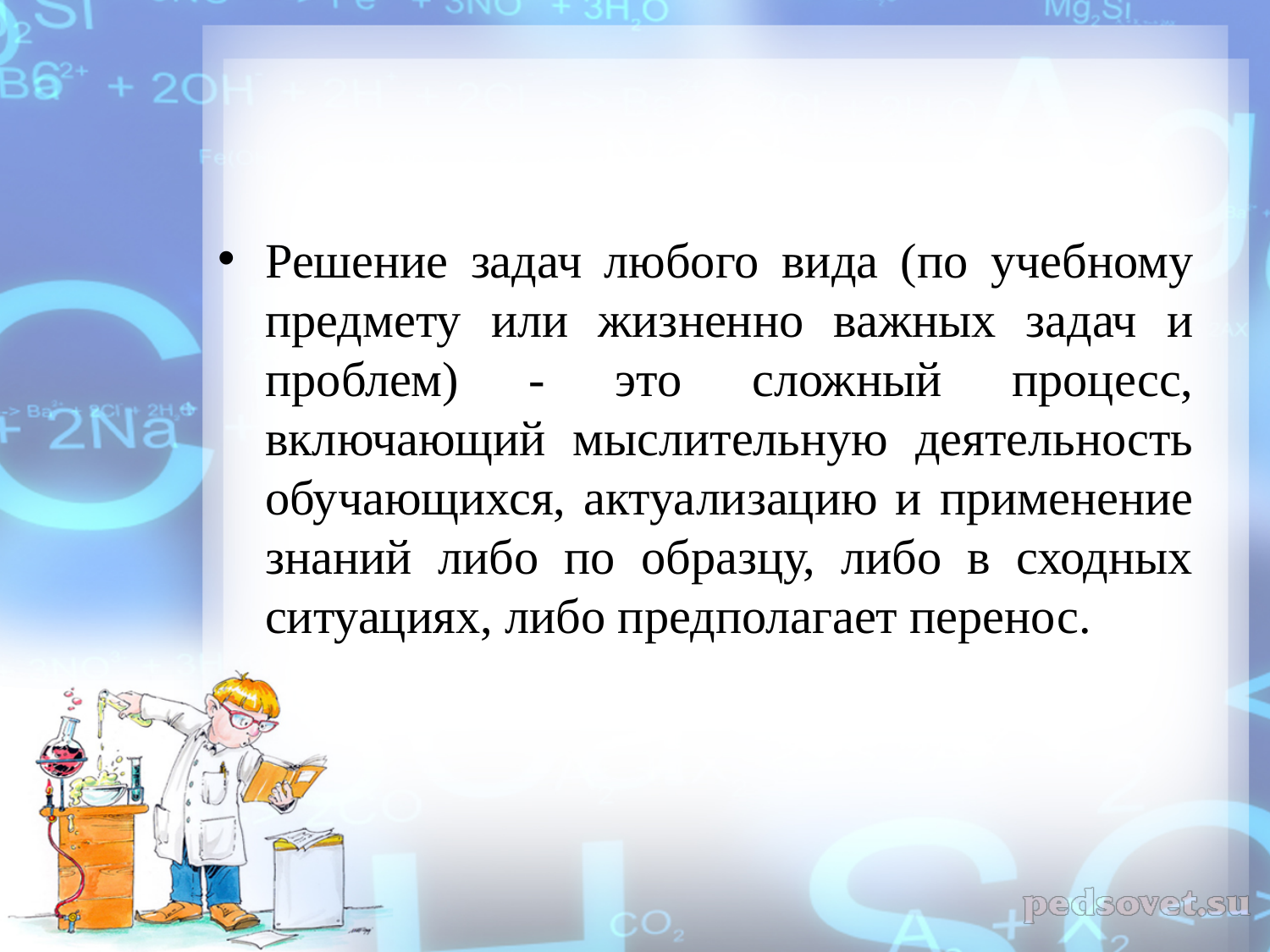

Решение задач любого вида (по учебному предмету или жизненно важных задач и проблем) - это сложный процесс, включающий мыслительную деятельность обучающихся, актуализацию и применение знаний либо по образцу, либо в сходных ситуациях, либо предполагает перенос.